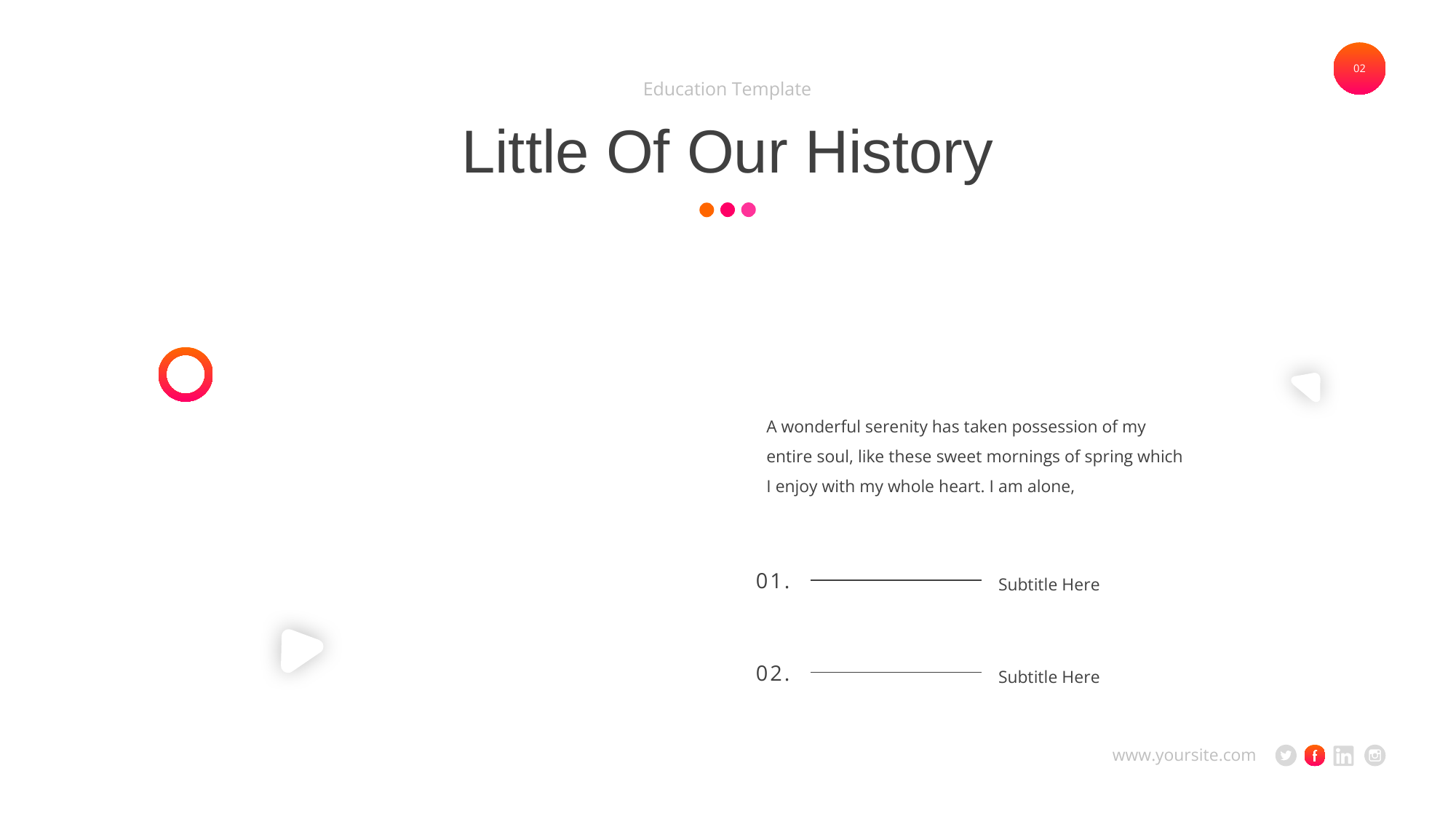

02
Education Template
Little Of Our History

A wonderful serenity has taken possession of my entire soul, like these sweet mornings of spring which I enjoy with my whole heart. I am alone,
Subtitle Here
01.

Subtitle Here
02.
www.yoursite.com